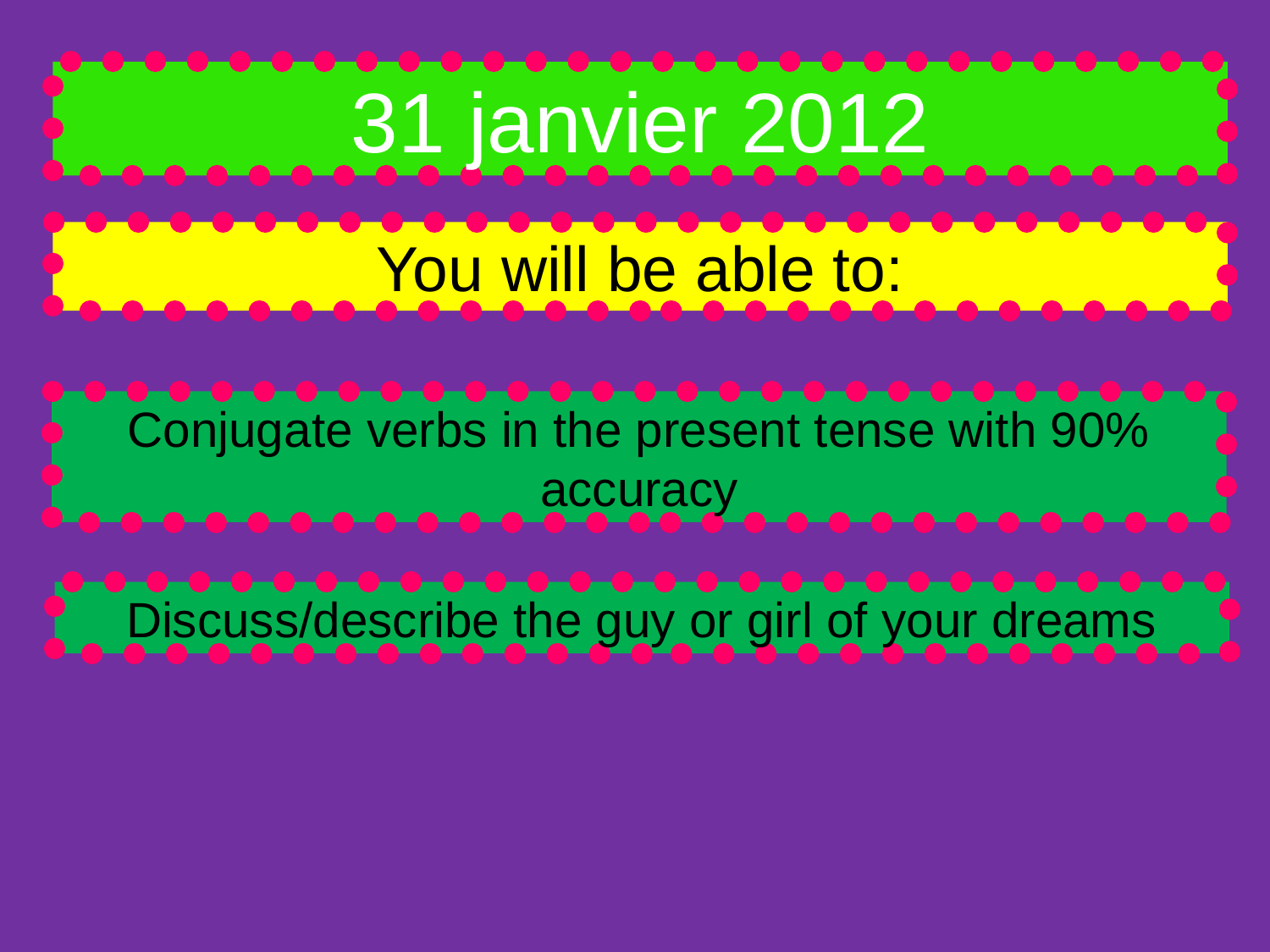

31 janvier 2012
You will be able to:
Conjugate verbs in the present tense with 90% accuracy
Discuss/describe the guy or girl of your dreams